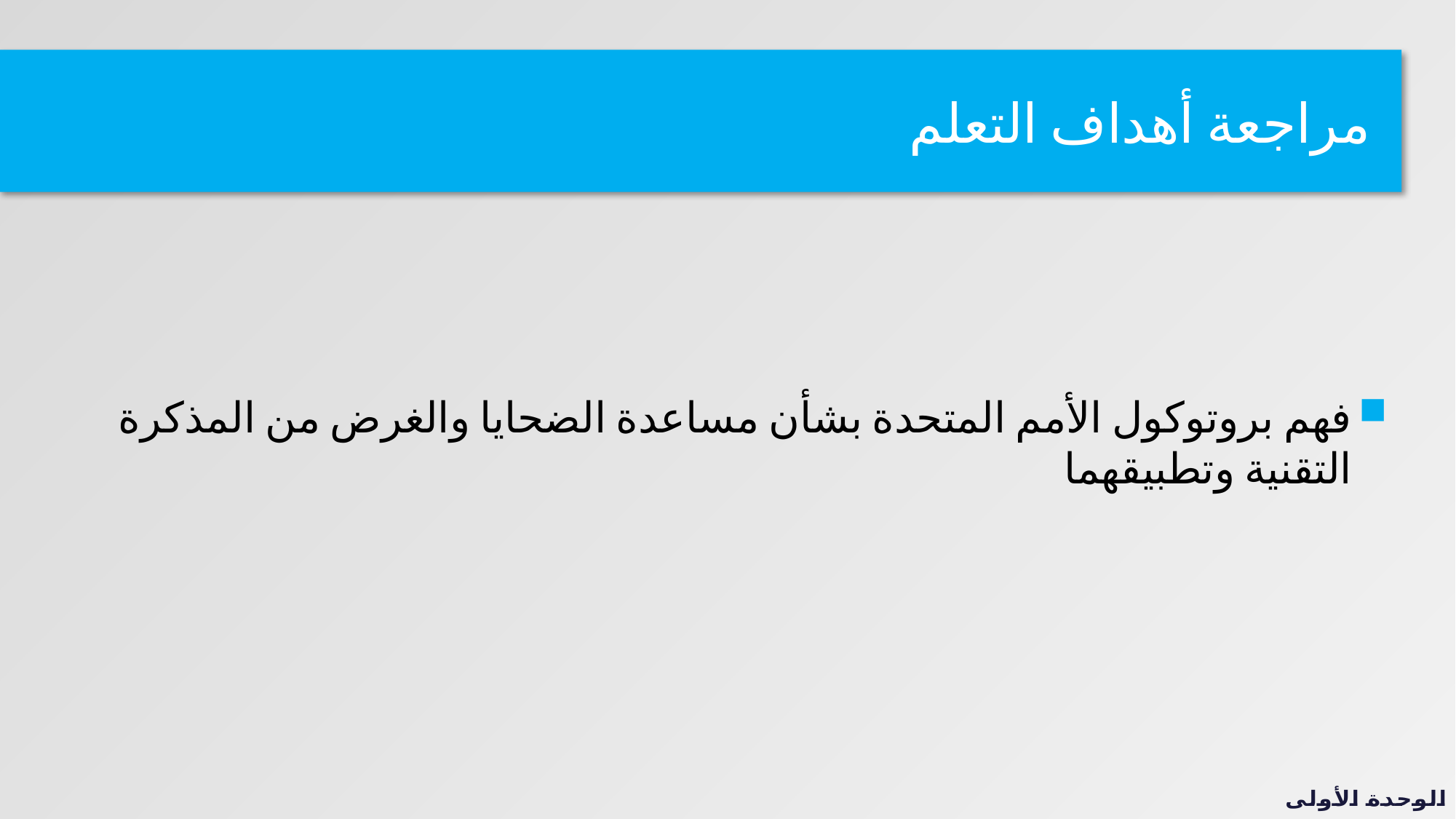

# مراجعة أهداف التعلم
فهم بروتوكول الأمم المتحدة بشأن مساعدة الضحايا والغرض من المذكرة التقنية وتطبيقهما
الوحدة الأولى